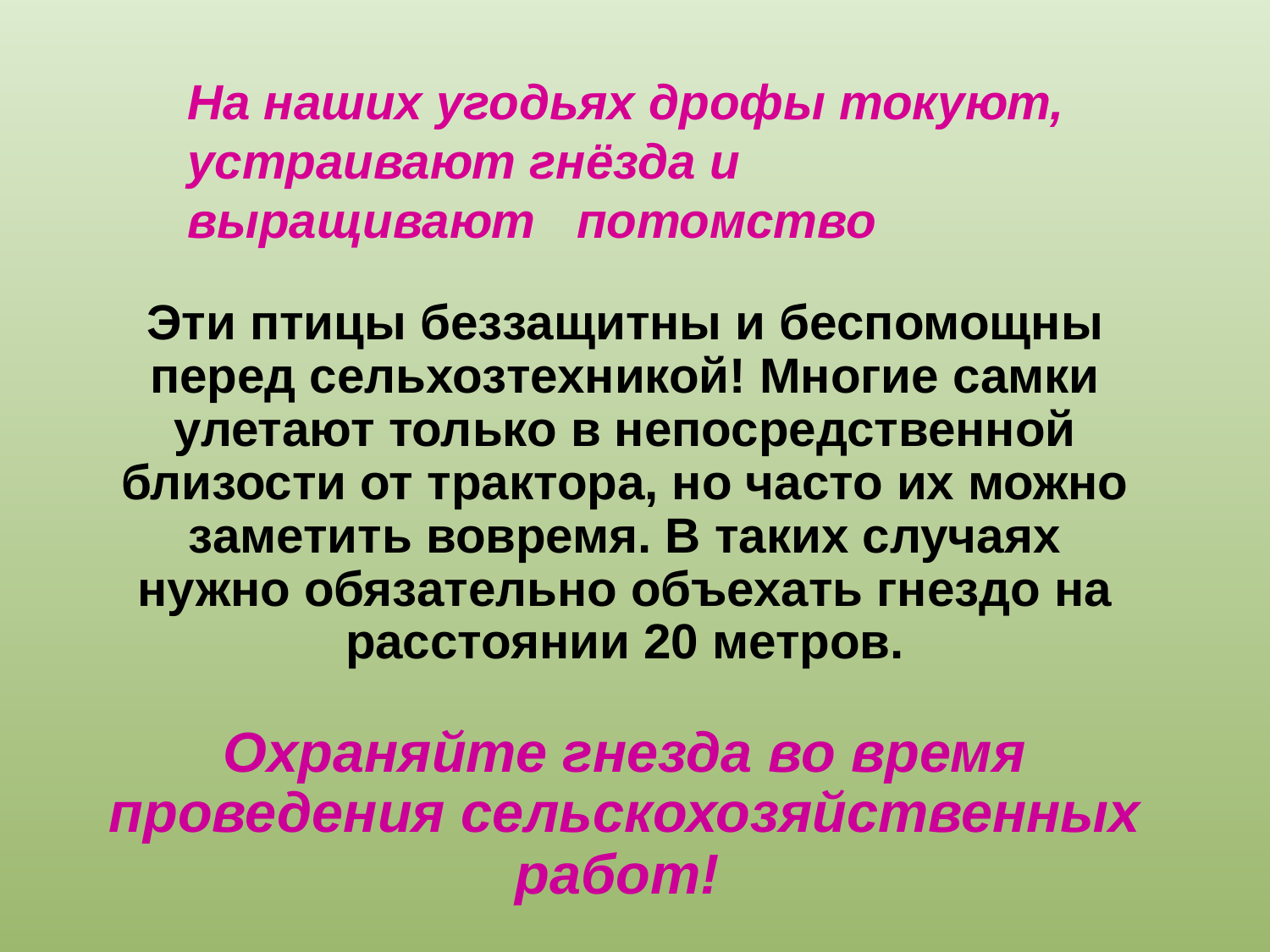

На наших угодьях дрофы токуют, устраивают гнёзда и   выращивают   потомство
Эти птицы беззащитны и беспомощны перед сельхозтехникой! Многие самки улетают только в непосредственной близости от трактора, но часто их можно заметить вовремя. В таких случаях нужно обязательно объехать гнездо на расстоянии 20 метров.

Охраняйте гнезда во время проведения сельскохозяйственных работ!